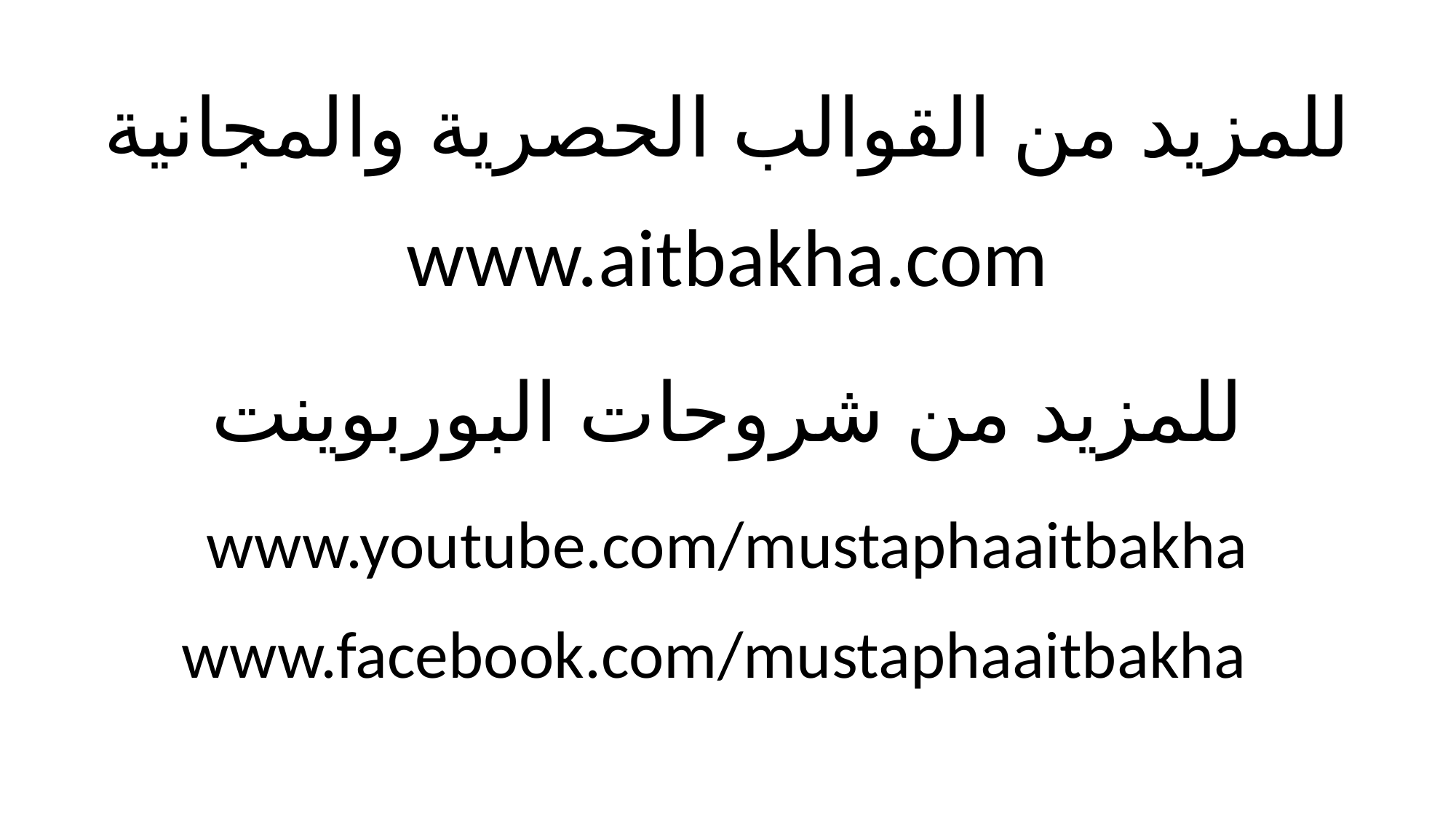

للمزيد من القوالب الحصرية والمجانية
www.aitbakha.com
للمزيد من شروحات البوربوينت
www.youtube.com/mustaphaaitbakha
www.facebook.com/mustaphaaitbakha